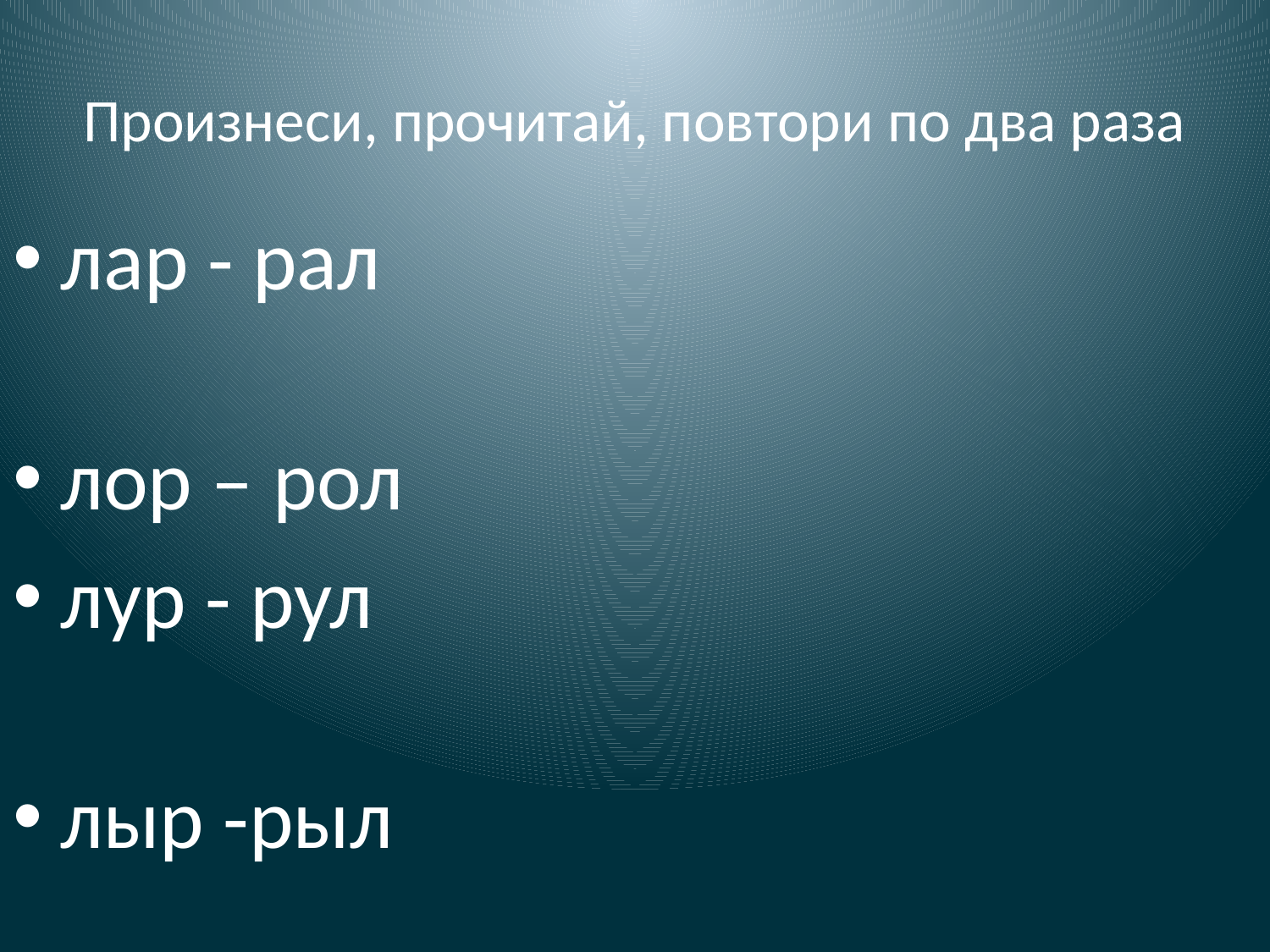

# Произнеси, прочитай, повтори по два раза
лар - рал
лор – рол
лур - рул
лыр -рыл